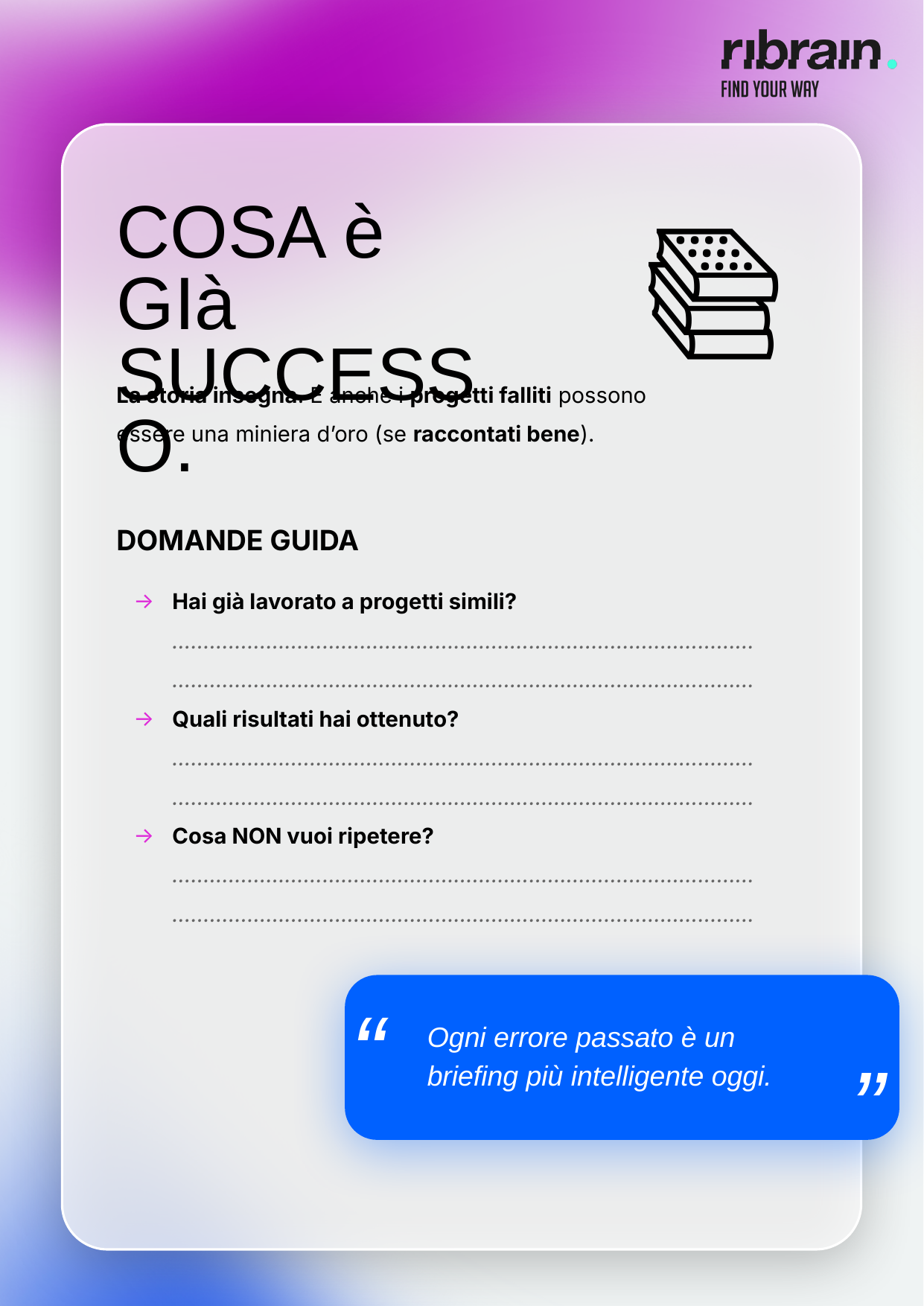

📚
COSA è
GIà SUCCESSO.
La storia insegna. E anche i progetti falliti possono essere una miniera d’oro (se raccontati bene).
DOMANDE GUIDA
Hai già lavorato a progetti simili?
…………………………………………………………………………………
…………………………………………………………………………………
Quali risultati hai ottenuto?
…………………………………………………………………………………
…………………………………………………………………………………
Cosa NON vuoi ripetere?
…………………………………………………………………………………
…………………………………………………………………………………
“

“
Ogni errore passato è un
briefing più intelligente oggi.